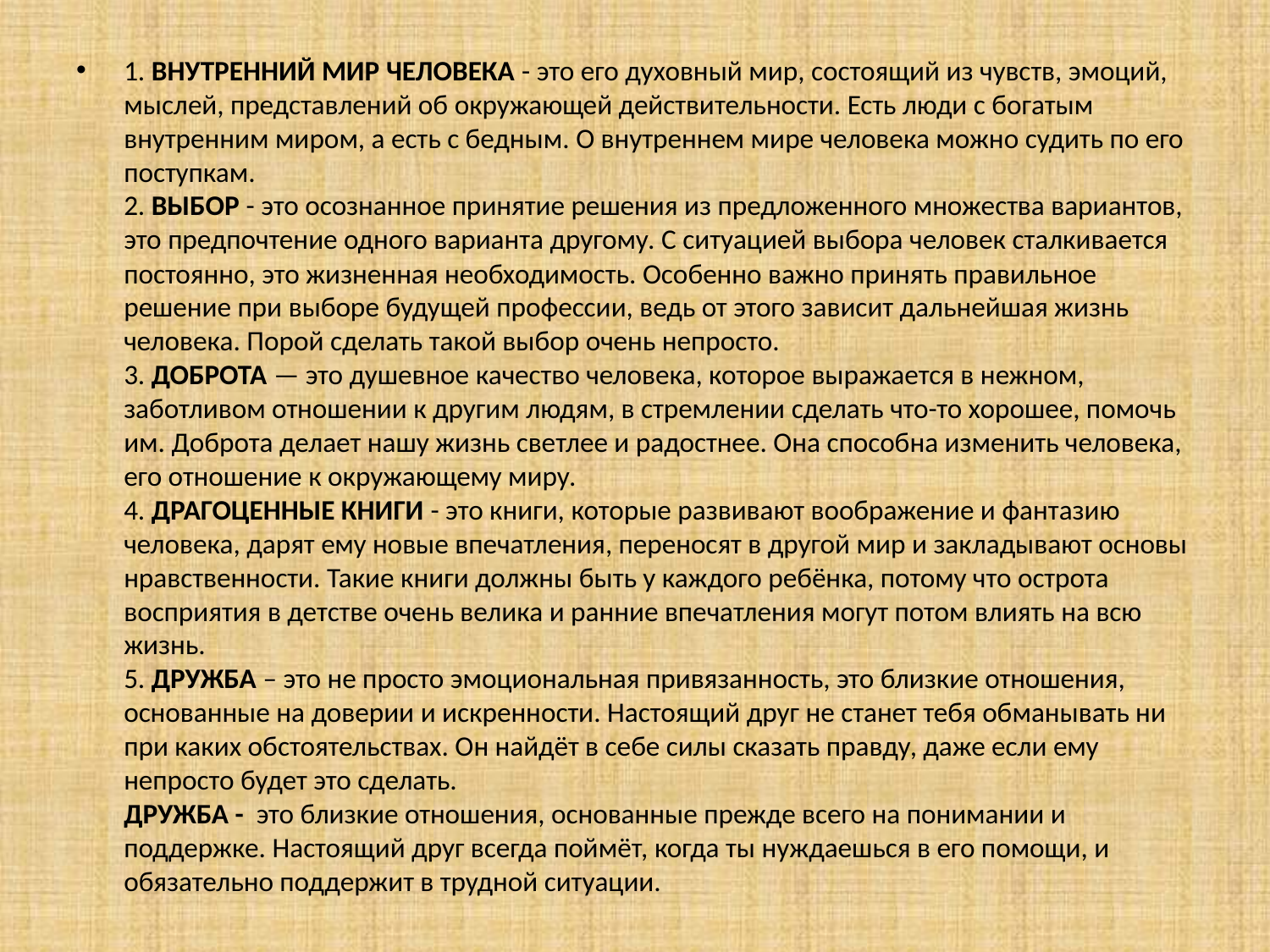

1. ВНУТРЕННИЙ МИР ЧЕЛОВЕКА - это его духовный мир, состоящий из чувств, эмоций, мыслей, представлений об окружающей действительности. Есть люди с богатым внутренним миром, а есть с бедным. О внутреннем мире человека можно судить по его поступкам.
2. ВЫБОР - это осознанное принятие решения из предложенного множества вариантов, это предпочтение одного варианта другому. С ситуацией выбора человек сталкивается постоянно, это жизненная необходимость. Особенно важно принять правильное решение при выборе будущей профессии, ведь от этого зависит дальнейшая жизнь человека. Порой сделать такой выбор очень непросто.
3. ДОБРОТА — это душевное качество человека, которое выражается в нежном, заботливом отношении к другим людям, в стремлении сделать что-то хорошее, помочь им. Доброта делает нашу жизнь светлее и радостнее. Она способна изменить человека, его отношение к окружающему миру.
4. ДРАГОЦЕННЫЕ КНИГИ - это книги, которые развивают воображение и фантазию человека, дарят ему новые впечатления, переносят в другой мир и закладывают основы нравственности. Такие книги должны быть у каждого ребёнка, потому что острота восприятия в детстве очень велика и ранние впечатления могут потом влиять на всю жизнь.
5. ДРУЖБА – это не просто эмоциональная привязанность, это близкие отношения, основанные на доверии и искренности. Настоящий друг не станет тебя обманывать ни при каких обстоятельствах. Он найдёт в себе силы сказать правду, даже если ему непросто будет это сделать.
ДРУЖБА -  это близкие отношения, основанные прежде всего на понимании и поддержке. Настоящий друг всегда поймёт, когда ты нуждаешься в его помощи, и обязательно поддержит в трудной ситуации.